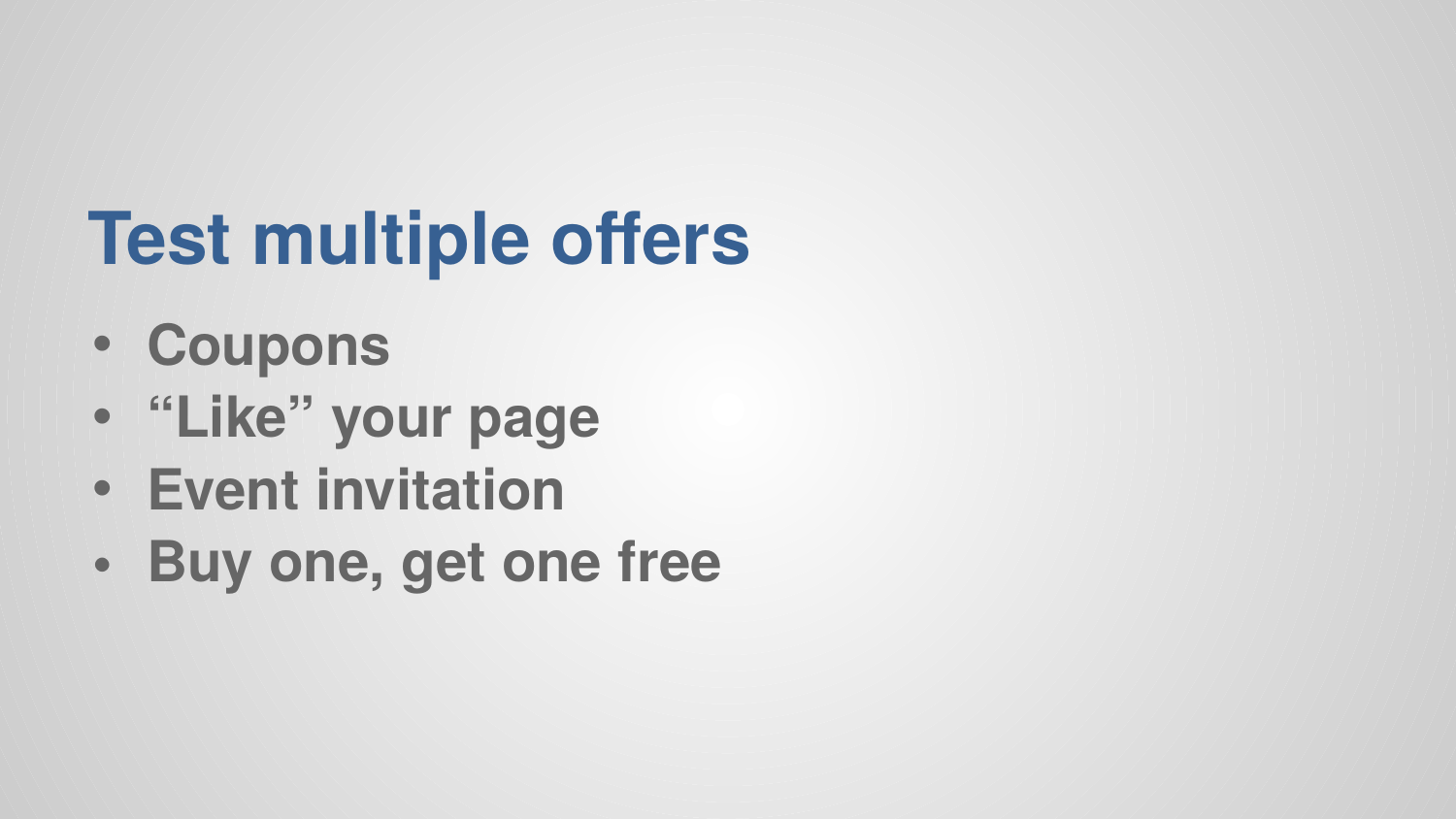

# Test multiple offers
Coupons
“Like” your page
Event invitation
Buy one, get one free